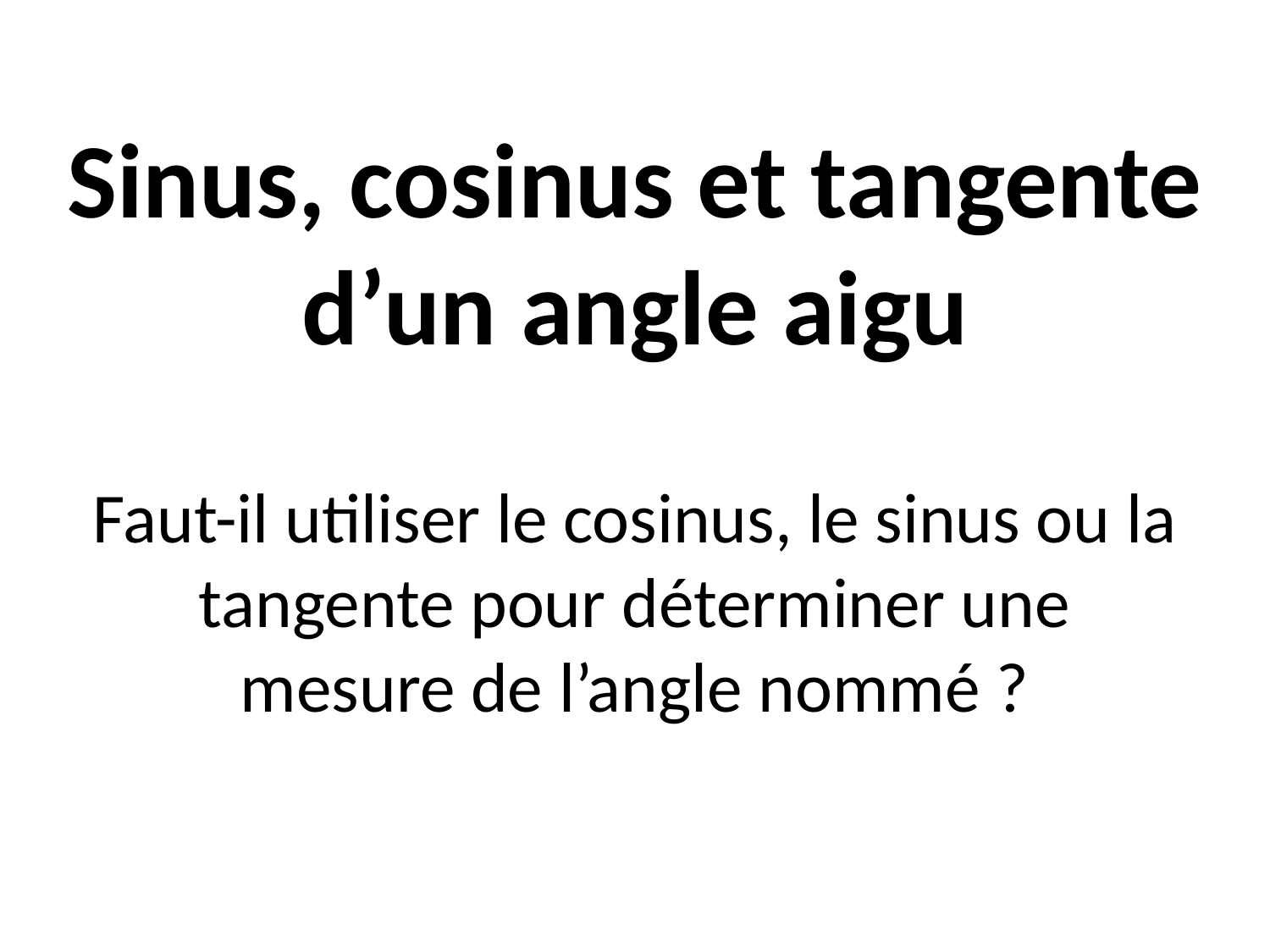

# Sinus, cosinus et tangente d’un angle aigu
Faut-il utiliser le cosinus, le sinus ou la tangente pour déterminer une
mesure de l’angle nommé ?